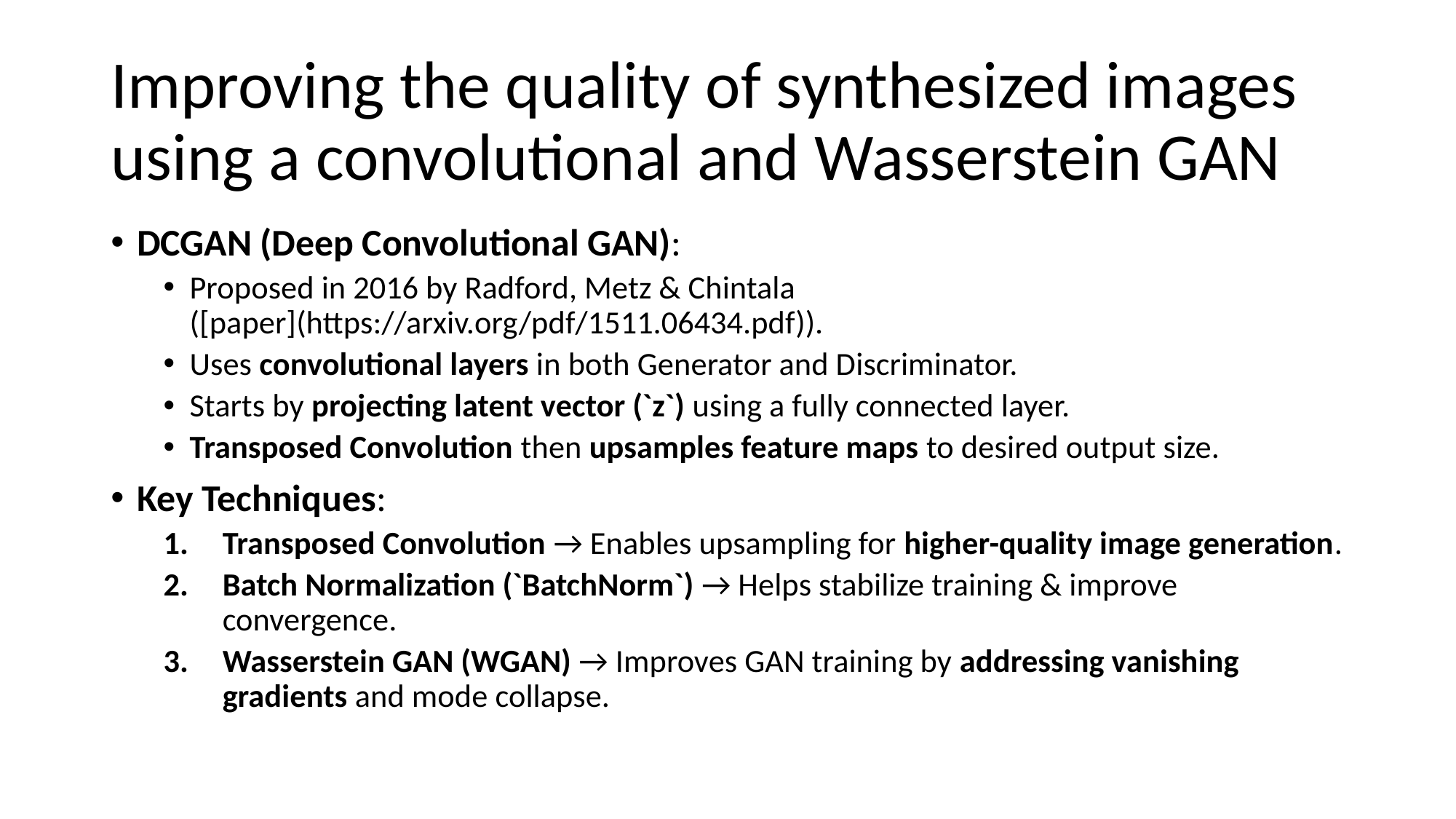

# Improving the quality of synthesized images using a convolutional and Wasserstein GAN
DCGAN (Deep Convolutional GAN):
Proposed in 2016 by Radford, Metz & Chintala ([paper](https://arxiv.org/pdf/1511.06434.pdf)).
Uses convolutional layers in both Generator and Discriminator.
Starts by projecting latent vector (`z`) using a fully connected layer.
Transposed Convolution then upsamples feature maps to desired output size.
Key Techniques:
Transposed Convolution → Enables upsampling for higher-quality image generation.
Batch Normalization (`BatchNorm`) → Helps stabilize training & improve convergence.
Wasserstein GAN (WGAN) → Improves GAN training by addressing vanishing gradients and mode collapse.